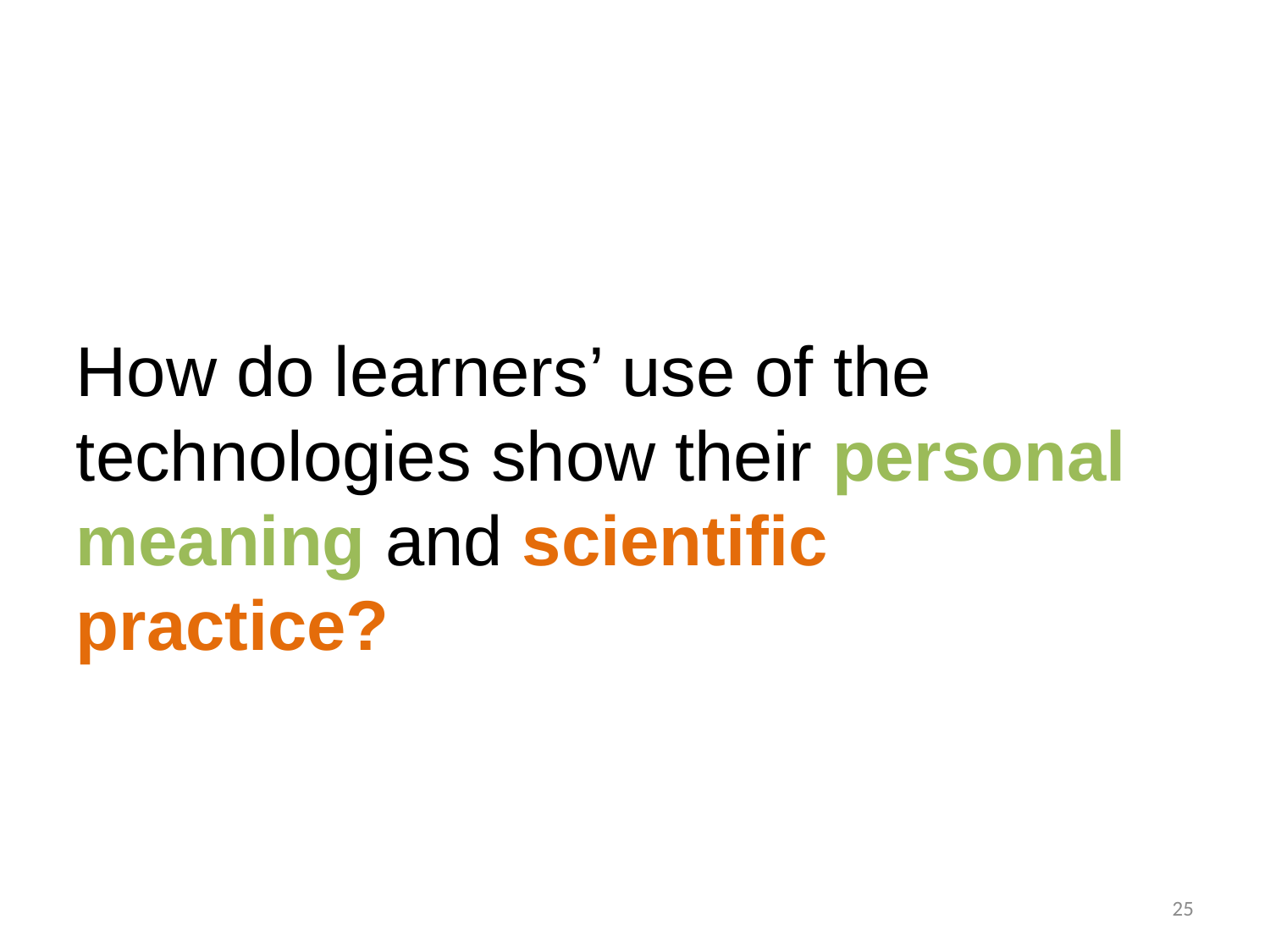

How do learners’ use of the technologies show their personal meaning and scientific practice??
25